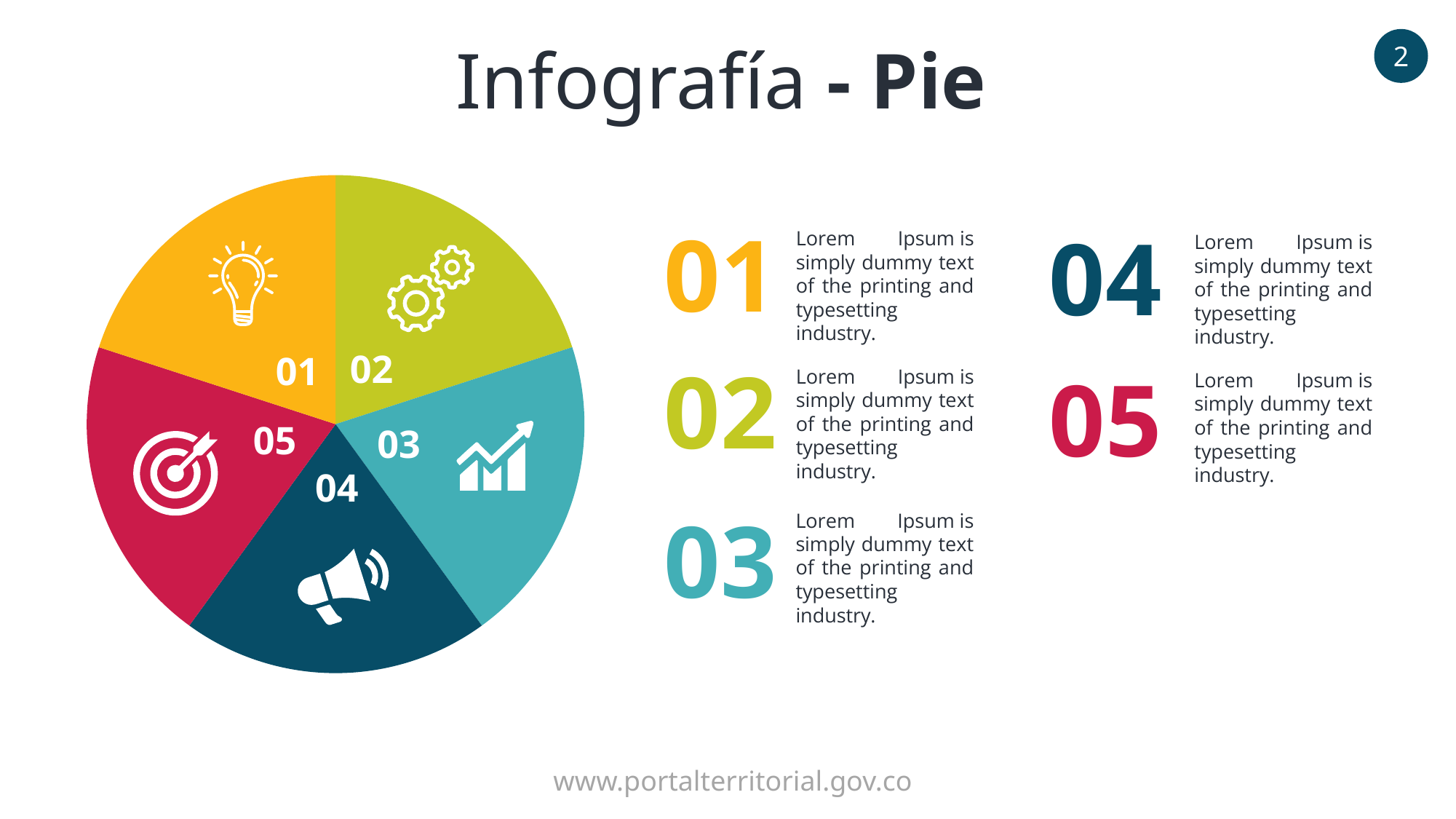

Infografía - Pie
2

### Chart

| Category | Sales |
|---|---|
| 1st Qtr | 2.0 |
| 2nd Qtr | 2.0 |
| 3rd Qtr | 2.0 |
| 4th Qtr | 2.0 |
| 5th Qtr | 2.0 |
01
04
Lorem Ipsum is simply dummy text of the printing and typesetting industry.
Lorem Ipsum is simply dummy text of the printing and typesetting industry.

02
01
02
05
Lorem Ipsum is simply dummy text of the printing and typesetting industry.
Lorem Ipsum is simply dummy text of the printing and typesetting industry.
05
03

04
03
Lorem Ipsum is simply dummy text of the printing and typesetting industry.

www.portalterritorial.gov.co